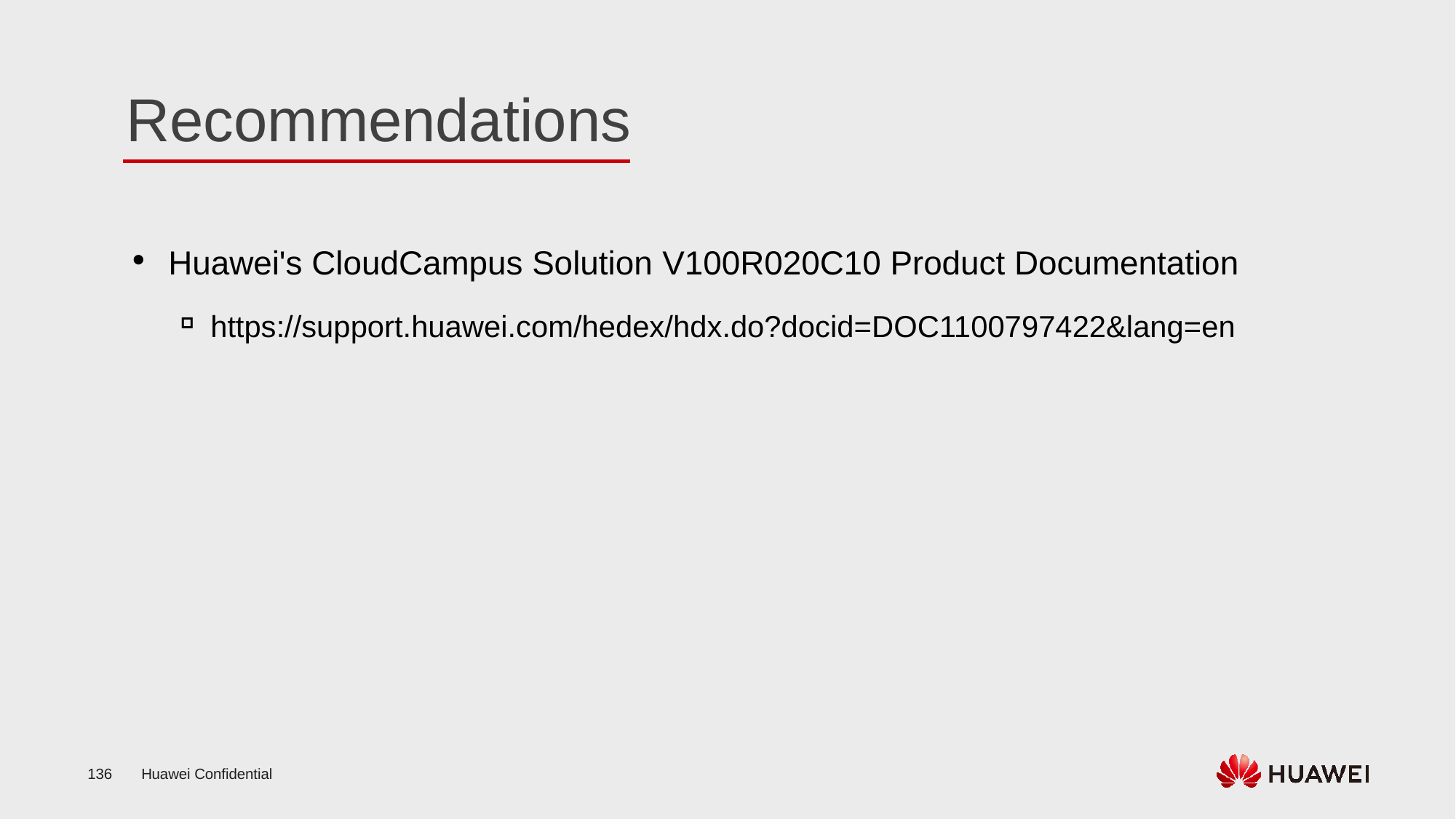

Huawei's CloudCampus Solution V100R020C10 Product Documentation
https://support.huawei.com/hedex/hdx.do?docid=DOC1100797422&lang=en